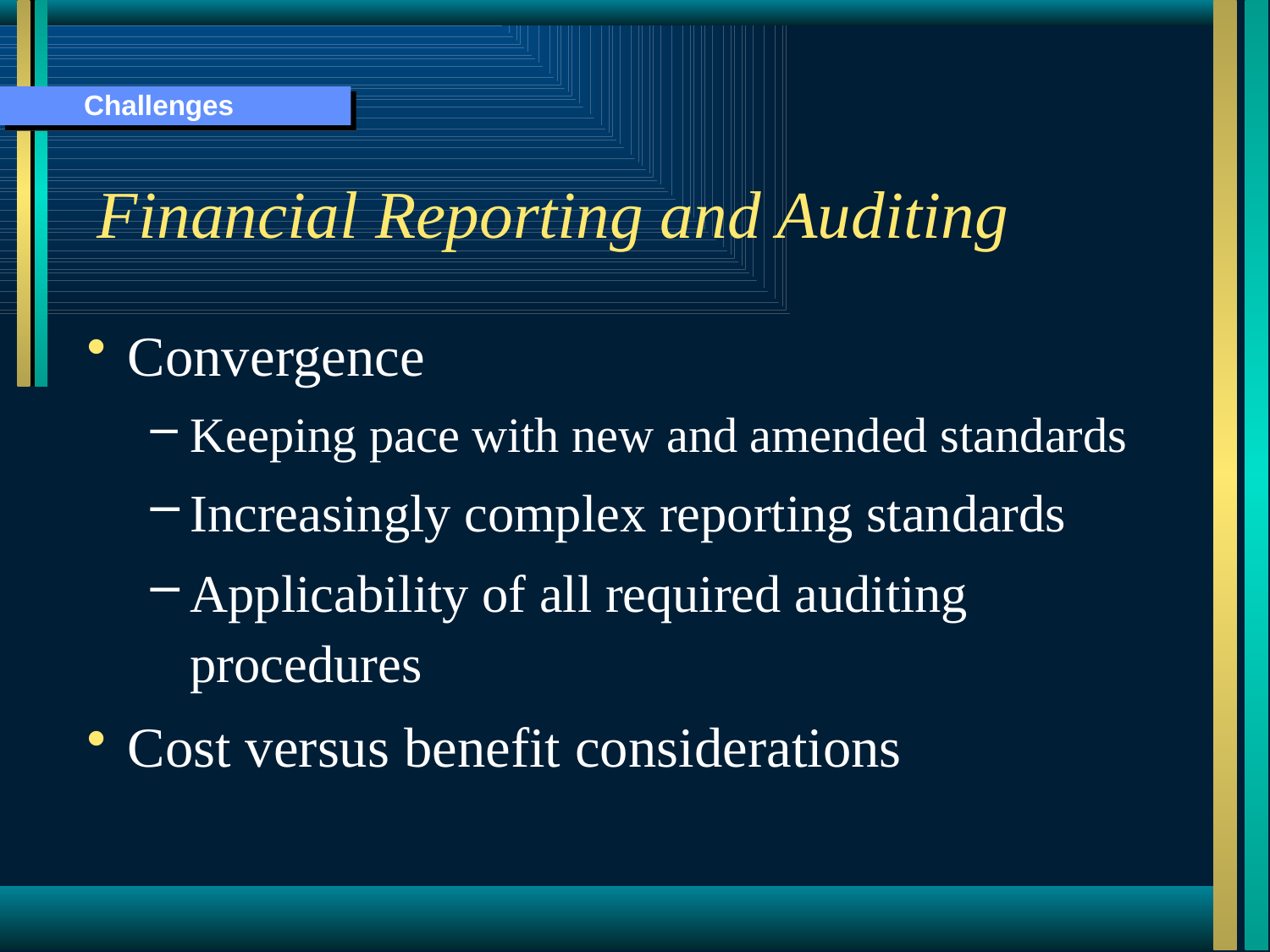

Challenges

Financial Reporting and Auditing
Convergence
Keeping pace with new and amended standards
Increasingly complex reporting standards
Applicability of all required auditing procedures
Cost versus benefit considerations